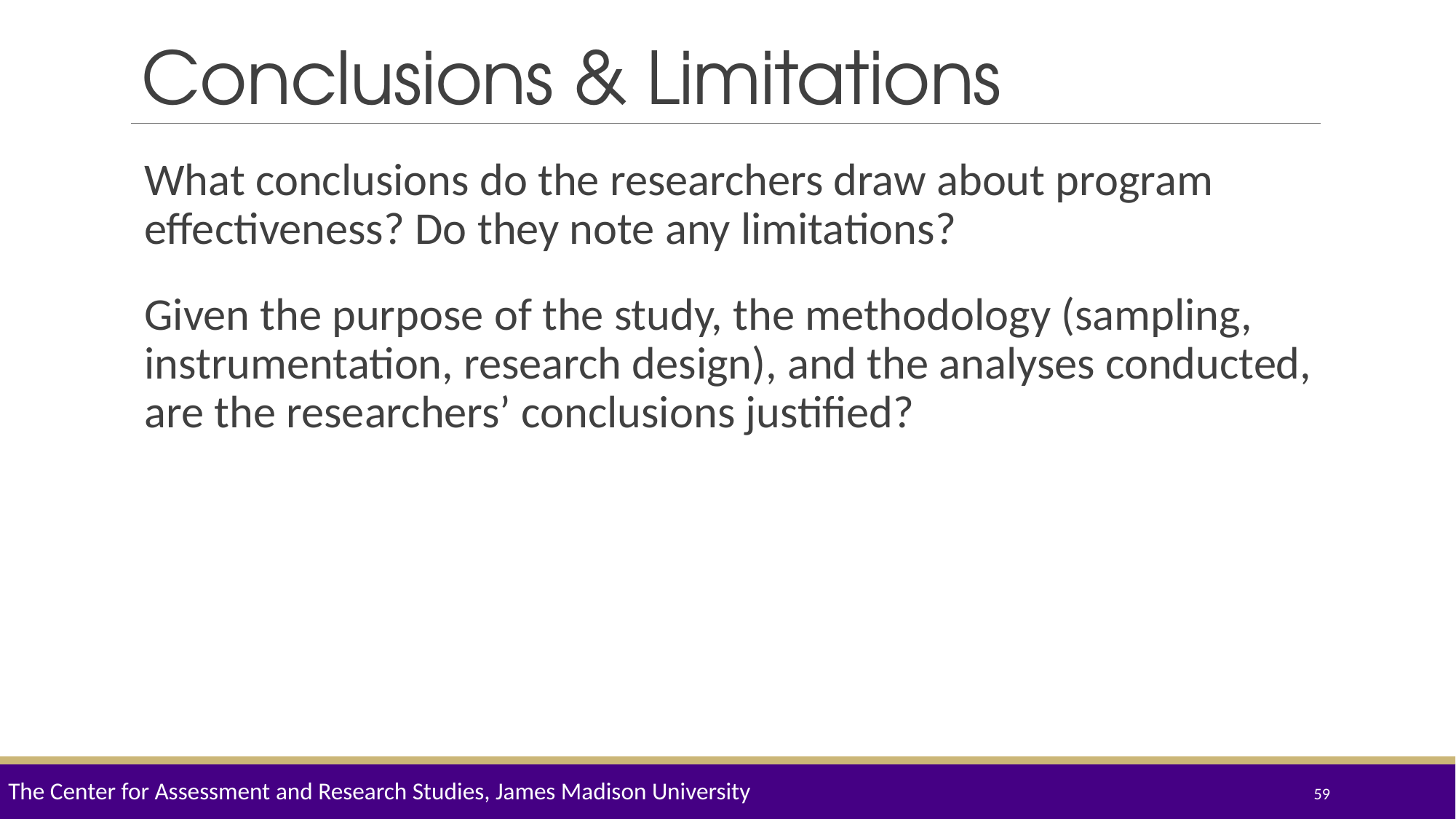

# Conclusions & Limitations
What conclusions do the researchers draw about program effectiveness? Do they note any limitations?
Given the purpose of the study, the methodology (sampling, instrumentation, research design), and the analyses conducted, are the researchers’ conclusions justified?
The Center for Assessment and Research Studies, James Madison University
59